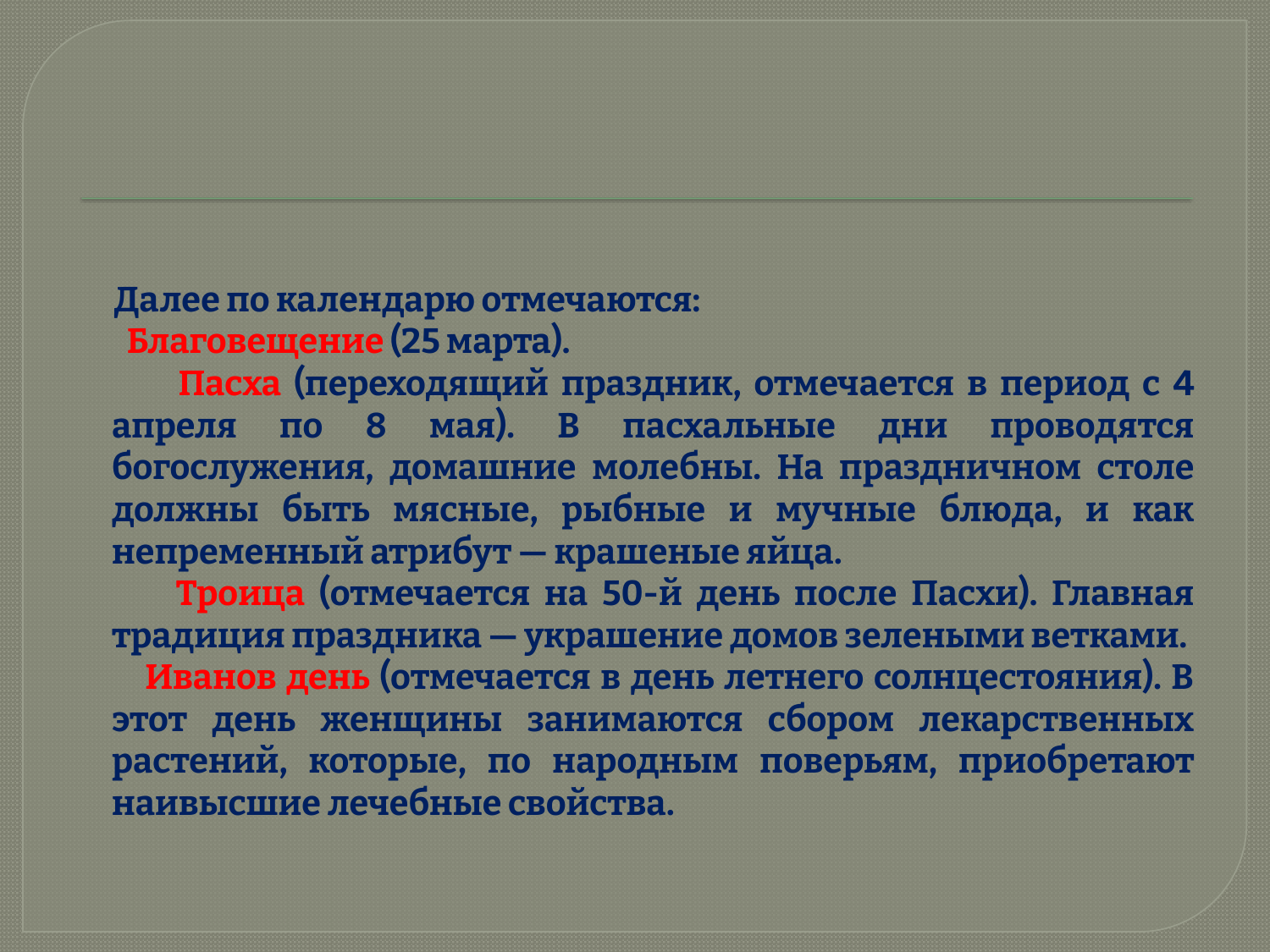

#

      Далее по календарю отмечаются:
        Благовещение (25 марта).
        Пасха (переходящий праздник, отмечается в период с 4 апреля по 8 мая). В пасхальные дни проводятся богослужения, домашние молебны. На праздничном столе должны быть мясные, рыбные и мучные блюда, и как непременный атрибут ― крашеные яйца.
       Троица (отмечается на 50-й день после Пасхи). Главная традиция праздника ― украшение домов зелеными ветками.
       Иванов день (отмечается в день летнего солнцестояния). В этот день женщины занимаются сбором лекарственных растений, которые, по народным поверьям, приобретают наивысшие лечебные свойства.